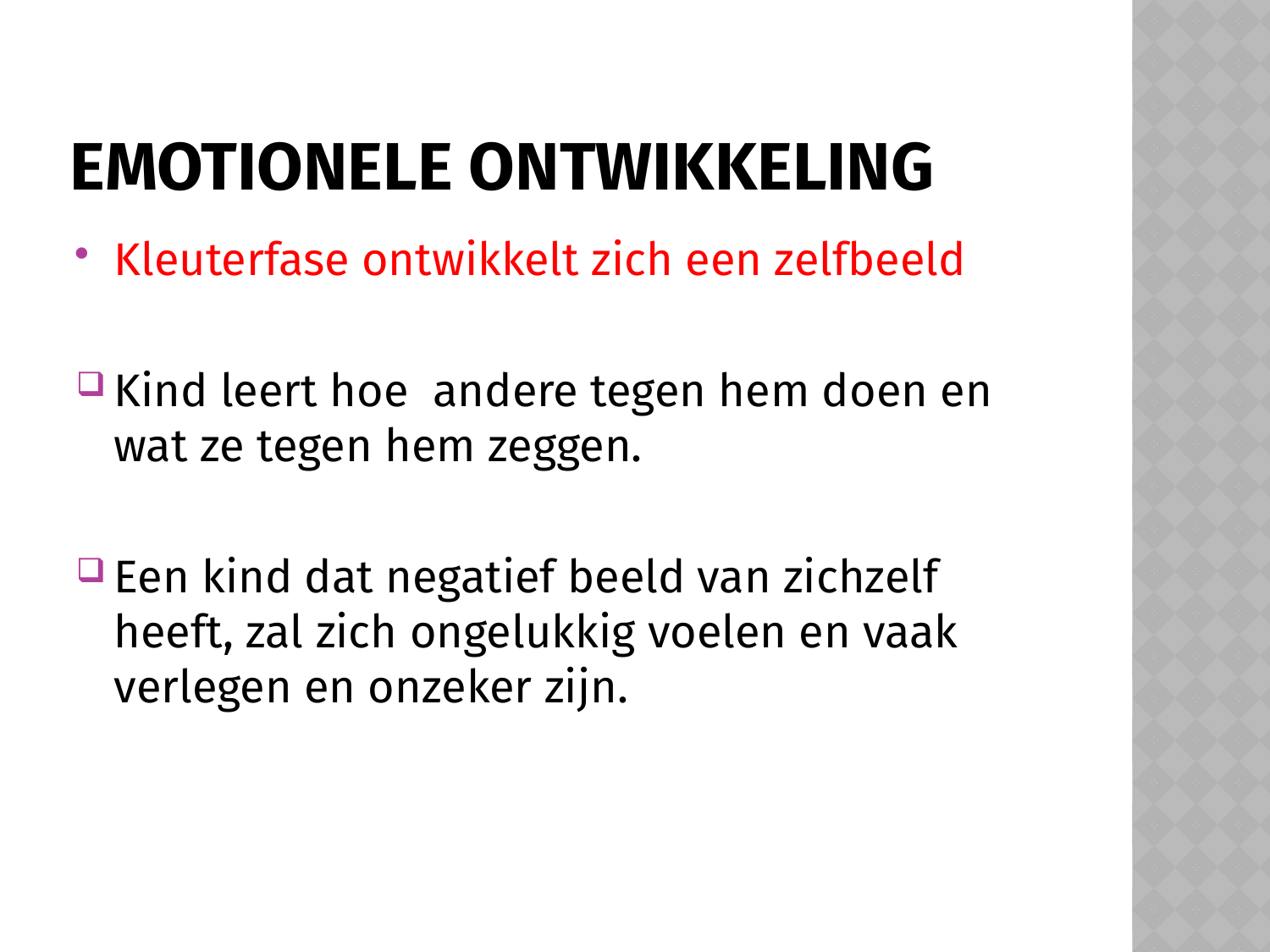

# Emotionele ontwikkeling
Kleuterfase ontwikkelt zich een zelfbeeld

Kind leert hoe  andere tegen hem doen en wat ze tegen hem zeggen.

Een kind dat negatief beeld van zichzelf heeft, zal zich ongelukkig voelen en vaak verlegen en onzeker zijn.